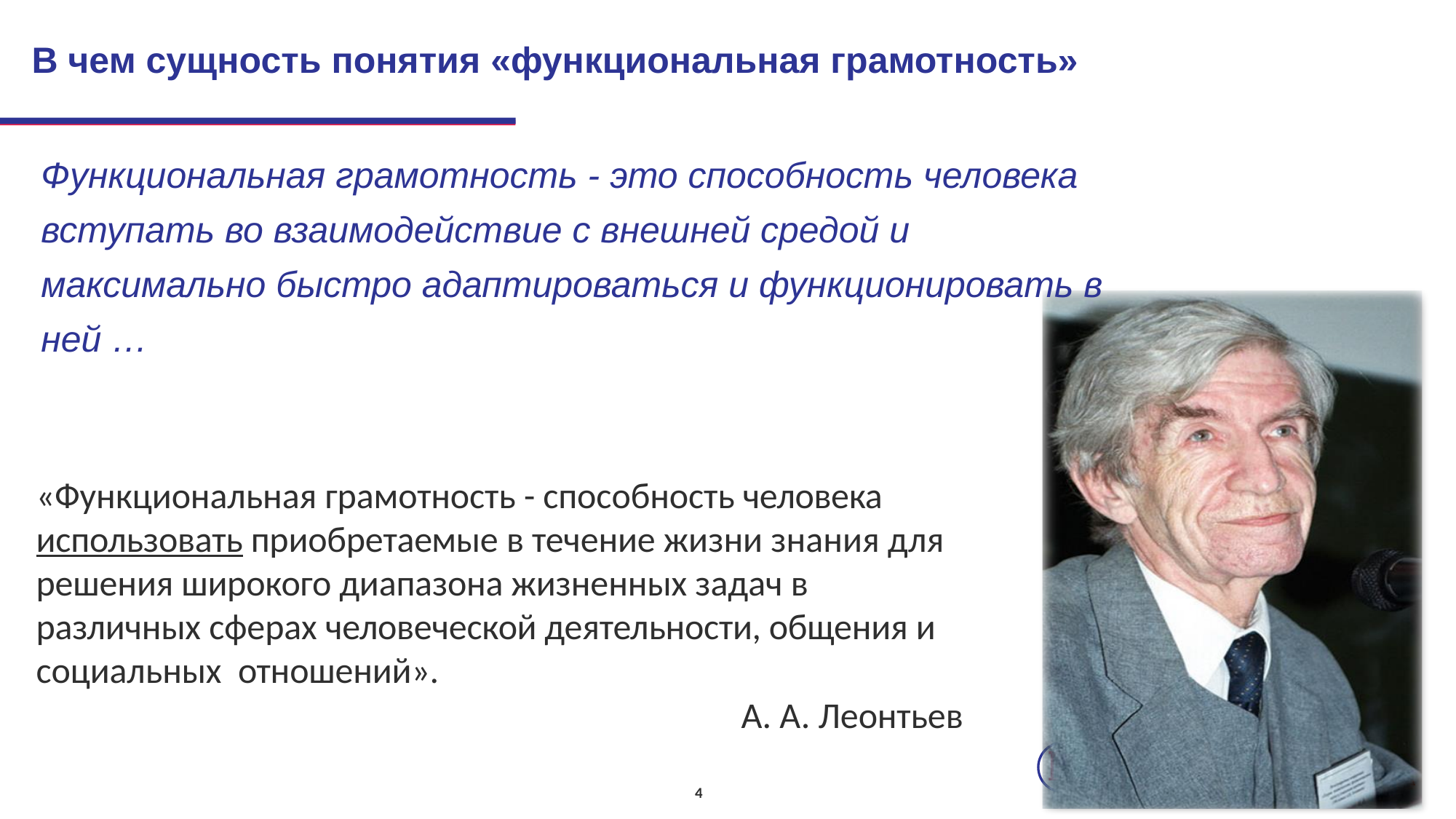

В чем сущность понятия «функциональная грамотность»
Функциональная грамотность - это способность человека вступать во взаимодействие с внешней средой и максимально быстро адаптироваться и функционировать в ней …

«Функциональная грамотность - способность человека использовать приобретаемые в течение жизни знания для  решения широкого диапазона жизненных задач в  различных сферах человеческой деятельности, общения и  социальных  отношений».
А. А. Леонтьев